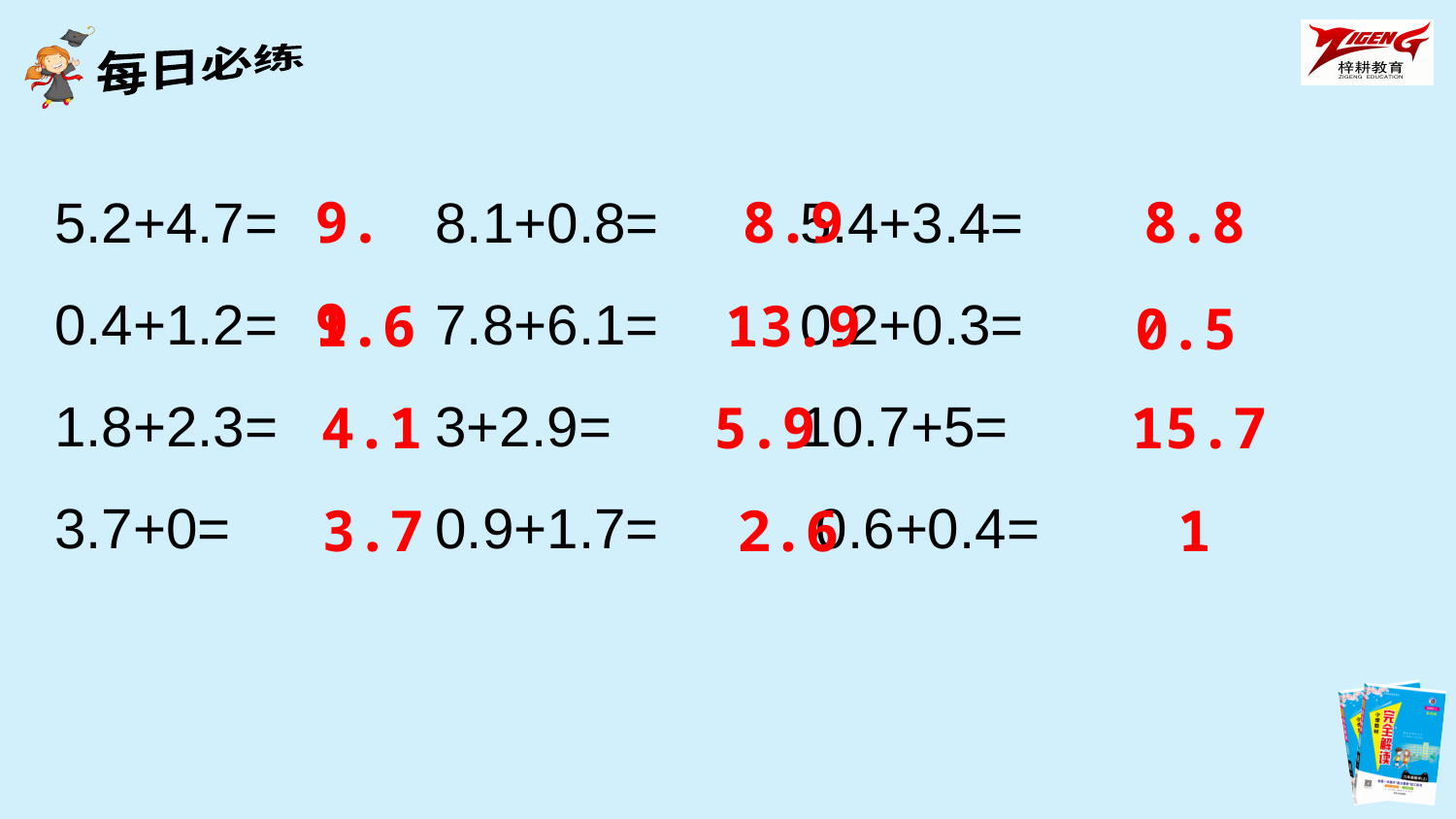

5.2+4.7=          8.1+0.8=         5.4+3.4=
0.4+1.2=          7.8+6.1=         0.2+0.3=
1.8+2.3=          3+2.9=            10.7+5=
3.7+0=             0.9+1.7=          0.6+0.4=
8.8
9.9
8.9
13.9
1.6
0.5
5.9
4.1
15.7
2.6
3.7
1